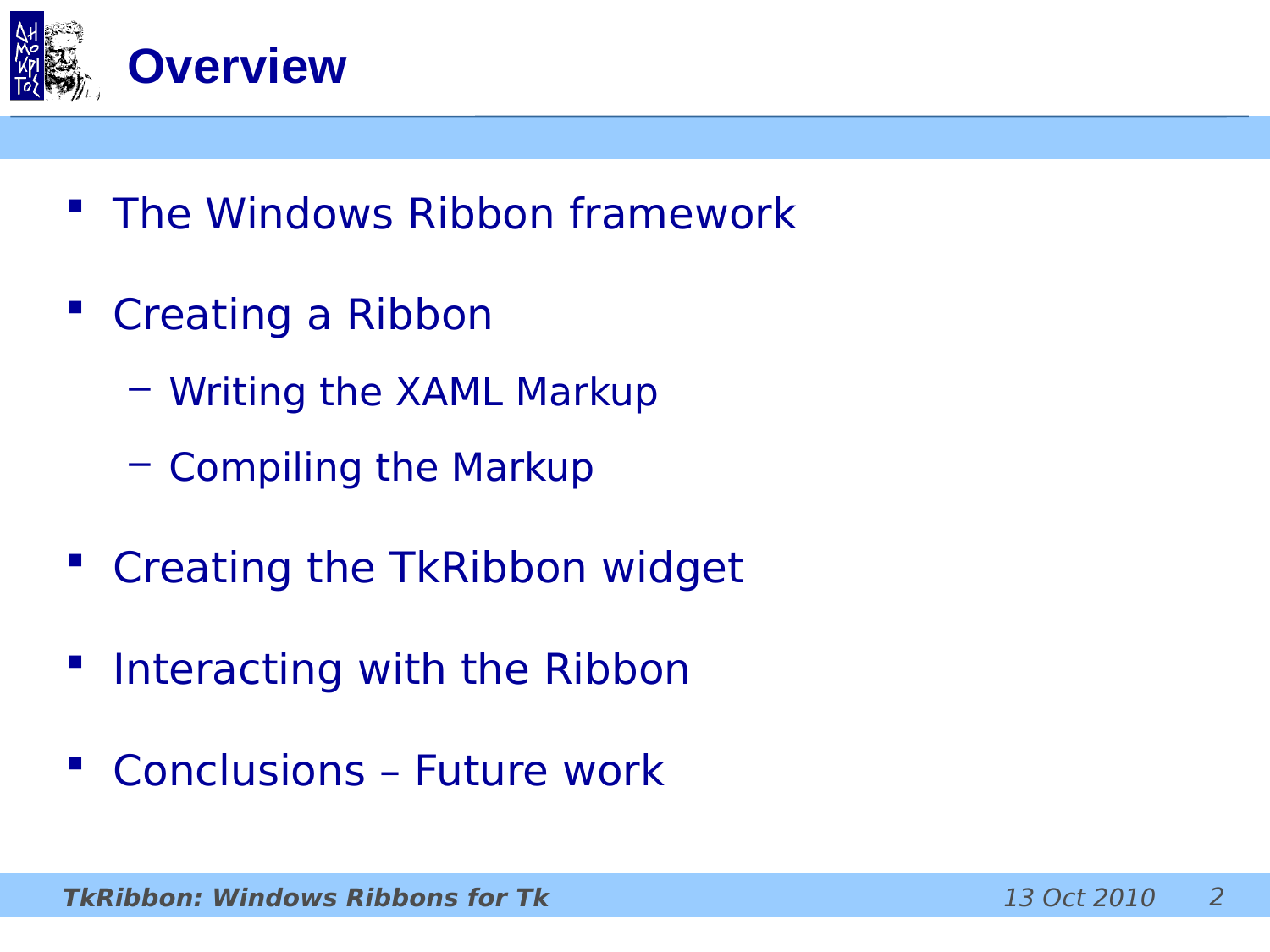

# Overview
The Windows Ribbon framework
Creating a Ribbon
Writing the XAML Markup
Compiling the Markup
Creating the TkRibbon widget
Interacting with the Ribbon
Conclusions – Future work

2
TkRibbon: Windows Ribbons for Tk
13 Oct 2010